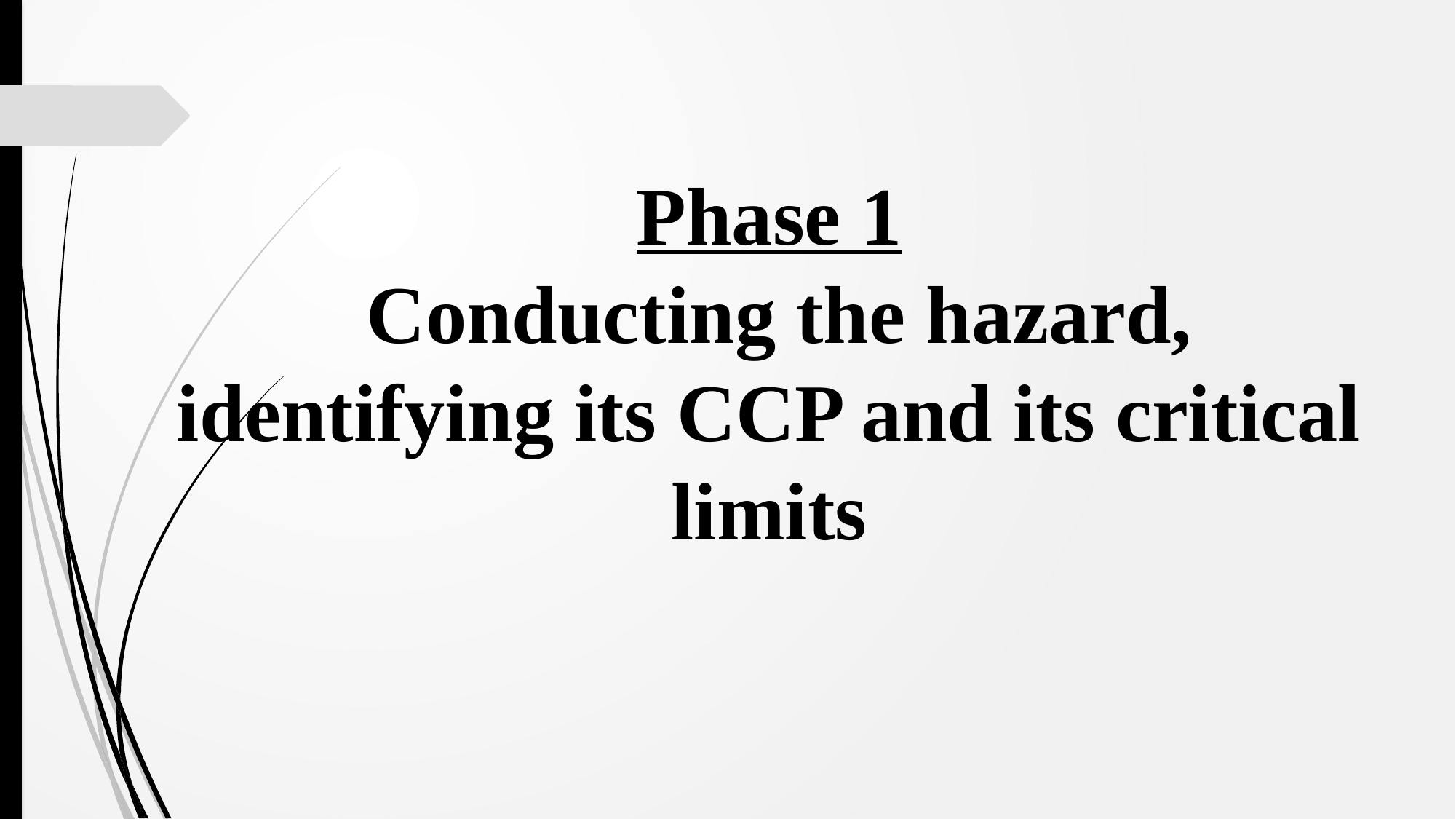

# Phase 1 Conducting the hazard, identifying its CCP and its critical limits